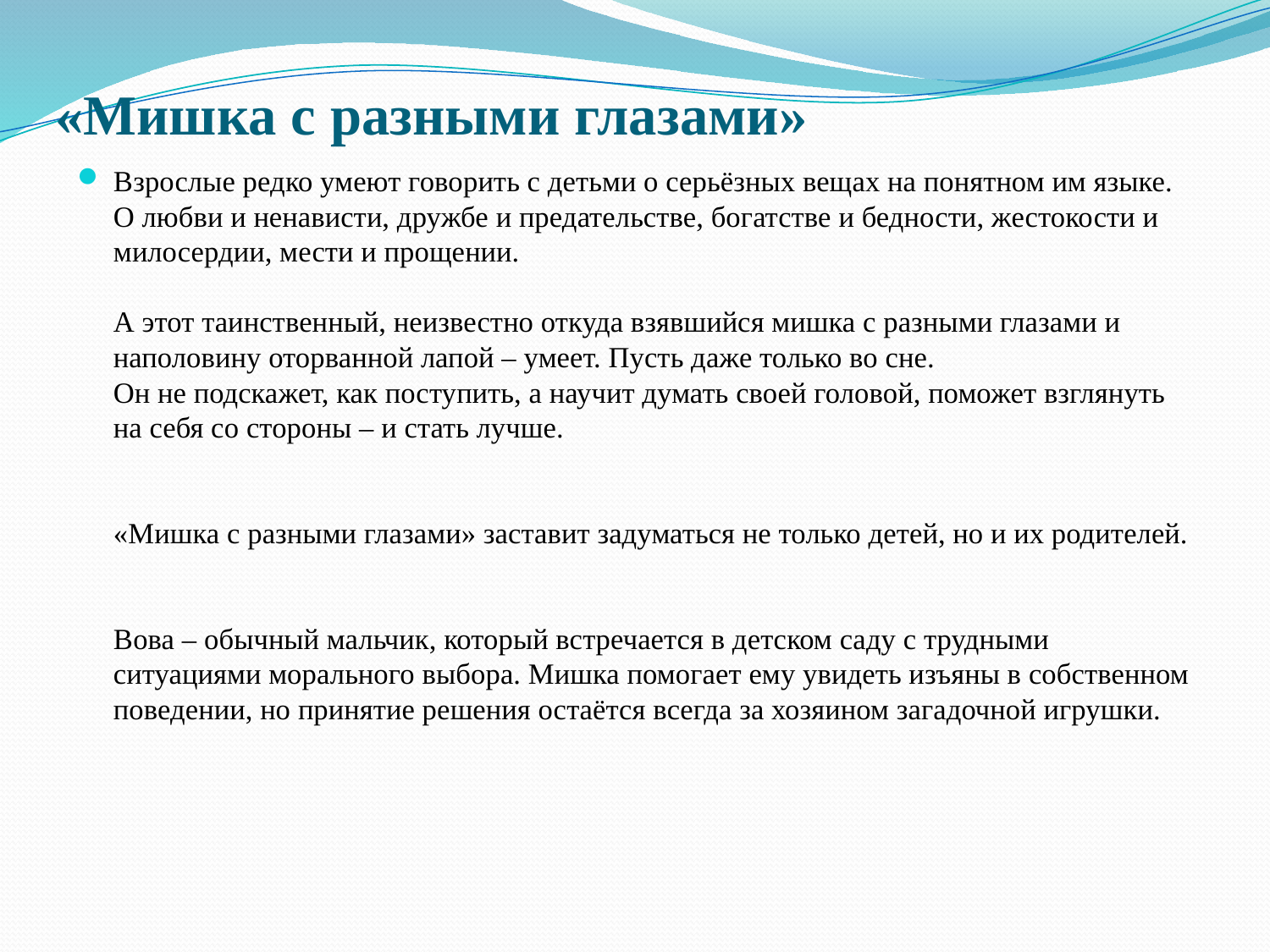

# «Мишка с разными глазами»
Взрослые редко умеют говорить с детьми о серьёзных вещах на понятном им языке.
О любви и ненависти, дружбе и предательстве, богатстве и бедности, жестокости и милосердии, мести и прощении.
А этот таинственный, неизвестно откуда взявшийся мишка с разными глазами и наполовину оторванной лапой – умеет. Пусть даже только во сне.
Он не подскажет, как поступить, а научит думать своей головой, поможет взглянуть на себя со стороны – и стать лучше.
«Мишка с разными глазами» заставит задуматься не только детей, но и их родителей.
Вова – обычный мальчик, который встречается в детском саду с трудными ситуациями морального выбора. Мишка помогает ему увидеть изъяны в собственном поведении, но принятие решения остаётся всегда за хозяином загадочной игрушки.